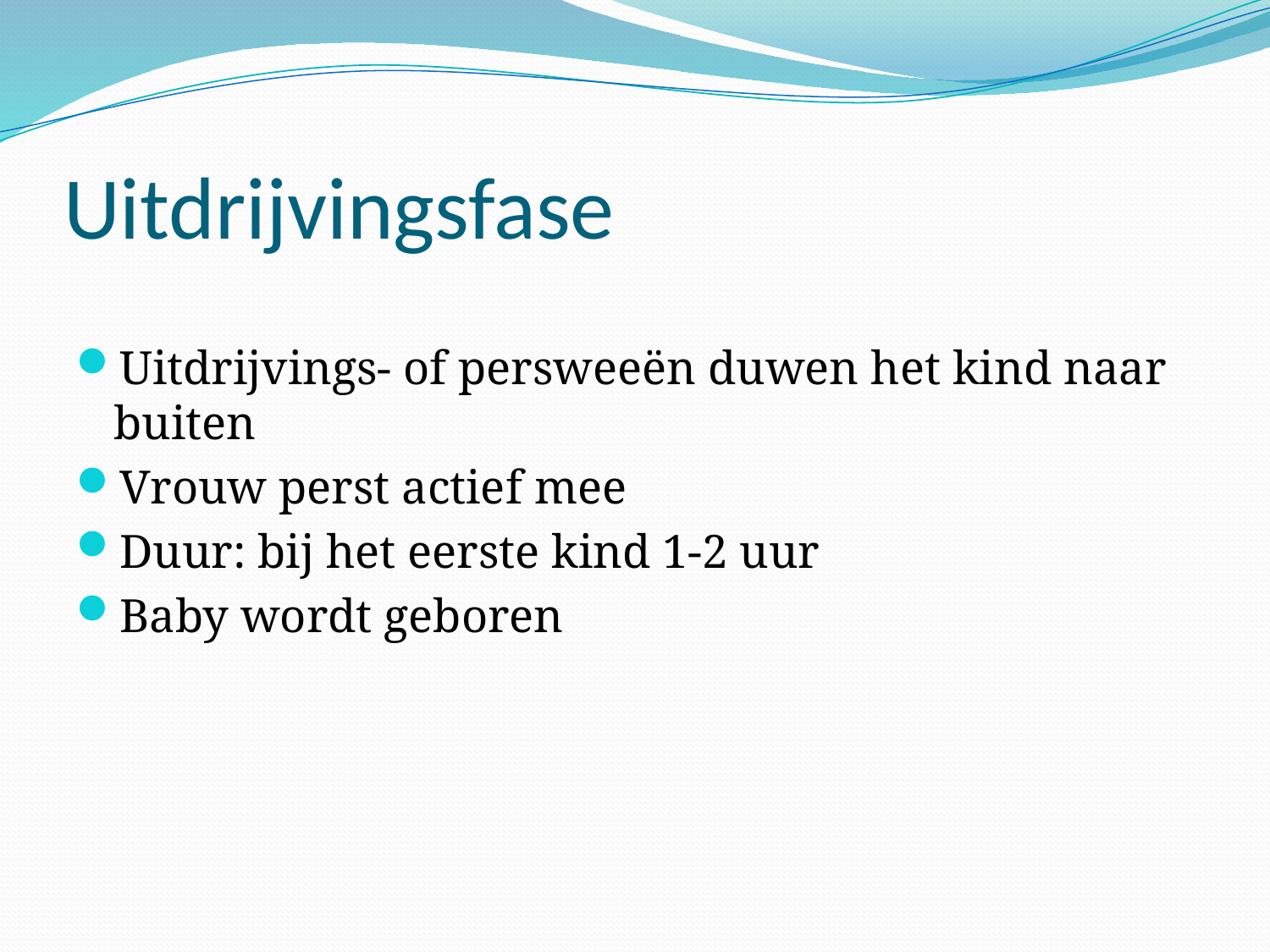

# Uitdrijvingsfase

Uitdrijvings- of persweeën duwen het kind naar buiten
Vrouw perst actief mee
Duur: bij het eerste kind 1-2 uur
Baby wordt geboren